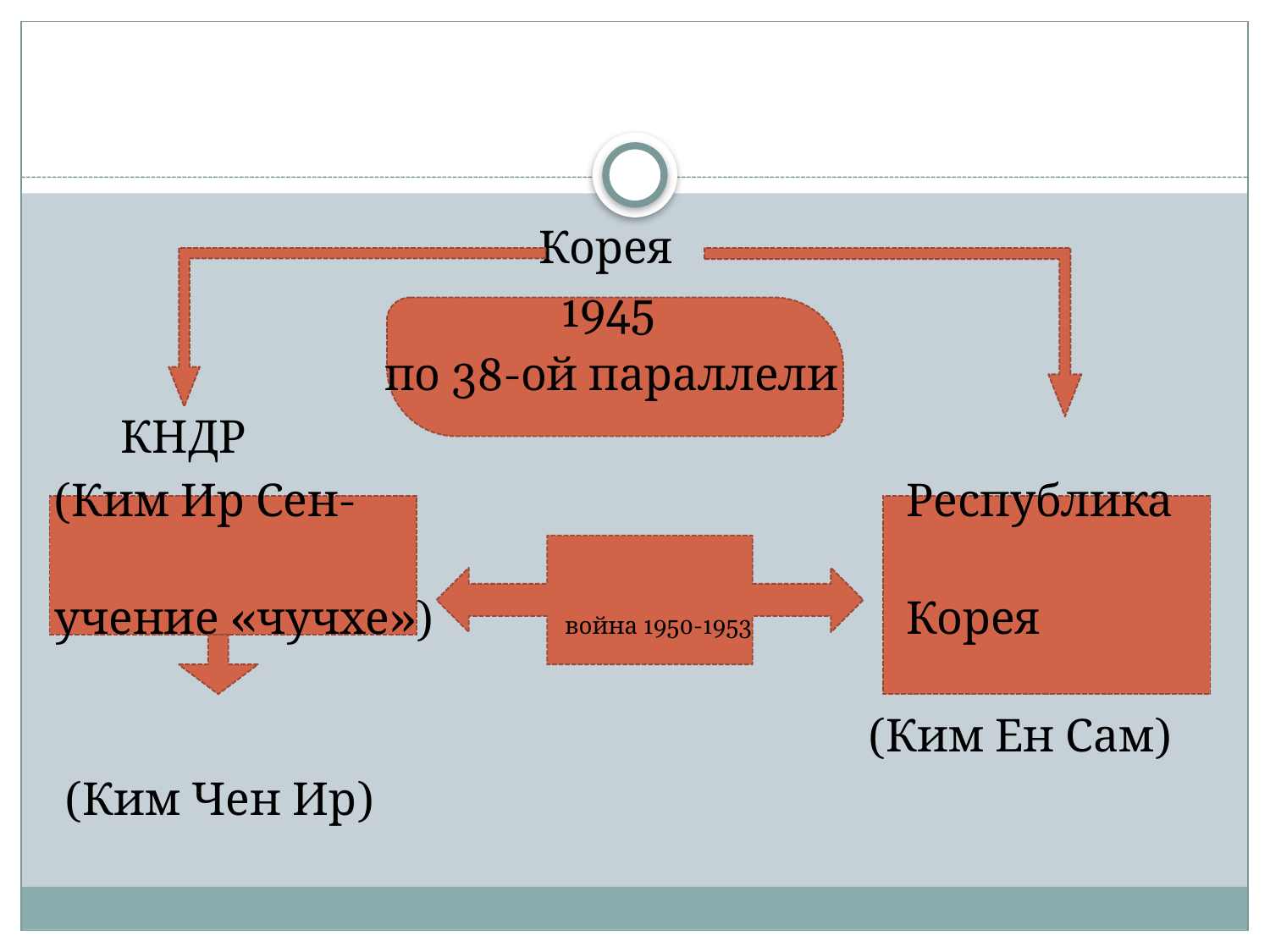

#
                                            Корея
                                              1945
                              по 38-ой параллели
      КНДР
(Ким Ир Сен-                                                  Республика
учение «чучхе»)            война 1950-1953                           Корея
                                                                          (Ким Ен Сам)
 (Ким Чен Ир)